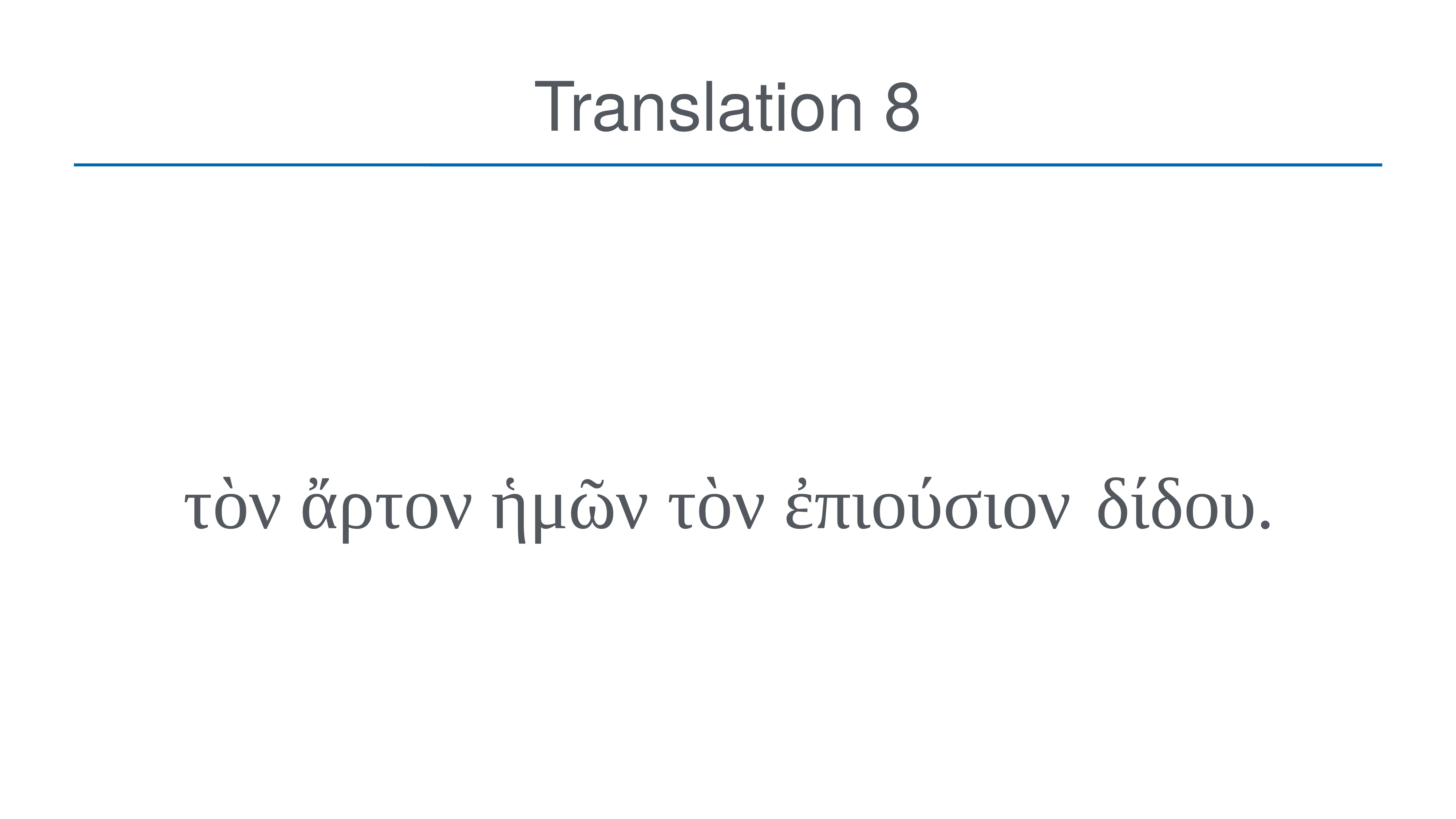

# Translation 8
τὸν ἄρτον ἡμῶν τὸν ἐπιούσιον  δίδου.